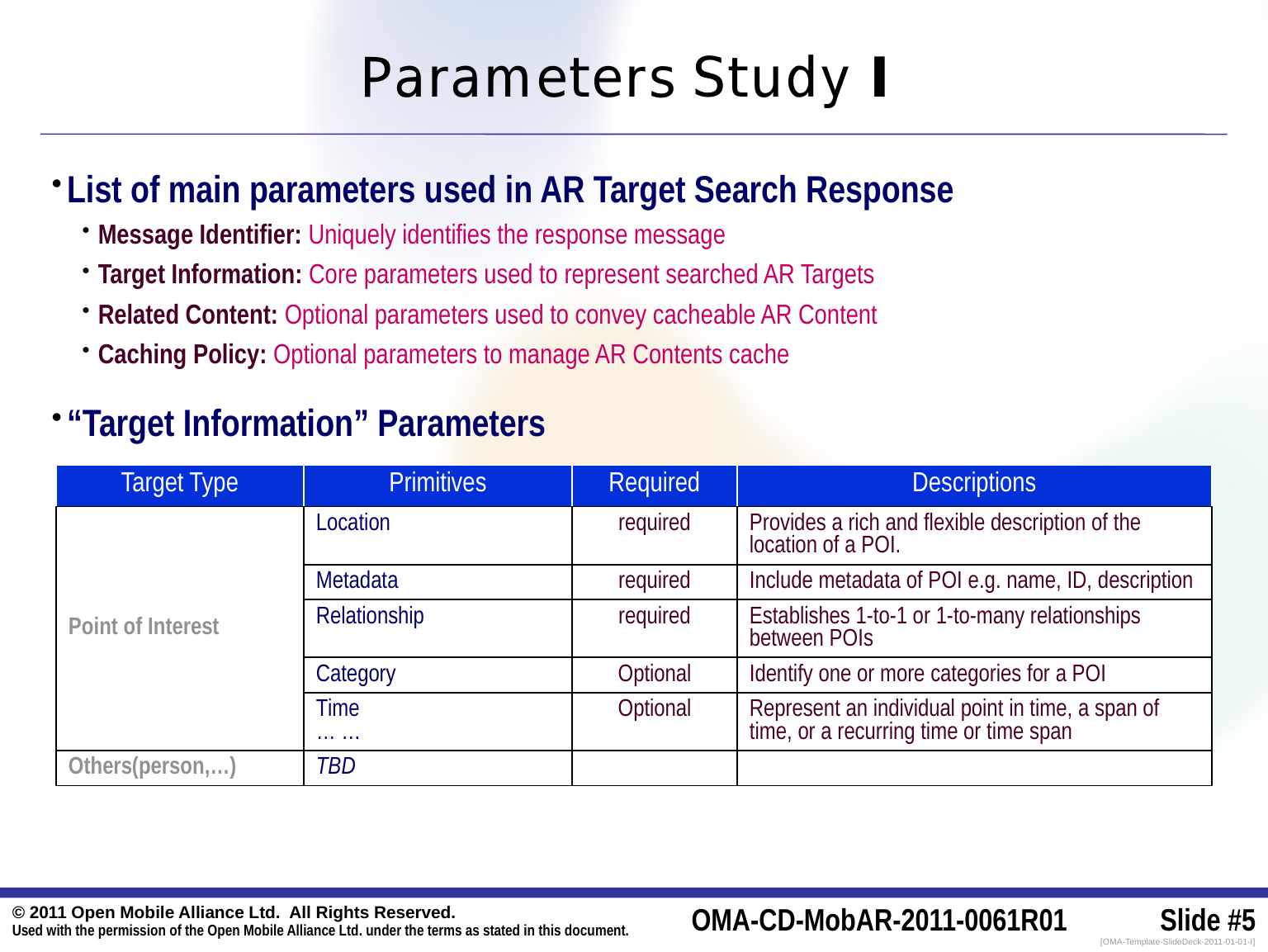

# Parameters Study Ⅰ
List of main parameters used in AR Target Search Response
Message Identifier: Uniquely identifies the response message
Target Information: Core parameters used to represent searched AR Targets
Related Content: Optional parameters used to convey cacheable AR Content
Caching Policy: Optional parameters to manage AR Contents cache

“Target Information” Parameters

| Target Type | Primitives | Required | Descriptions |
| --- | --- | --- | --- |
| Point of Interest | Location | required | Provides a rich and flexible description of the location of a POI. |
|  | Metadata | required | Include metadata of POI e.g. name, ID, description |
|  | Relationship | required | Establishes 1-to-1 or 1-to-many relationships between POIs |
|  | Category | Optional | Identify one or more categories for a POI |
|  | Time … … | Optional | Represent an individual point in time, a span of time, or a recurring time or time span |
| Others(person,…) | TBD |  |  |